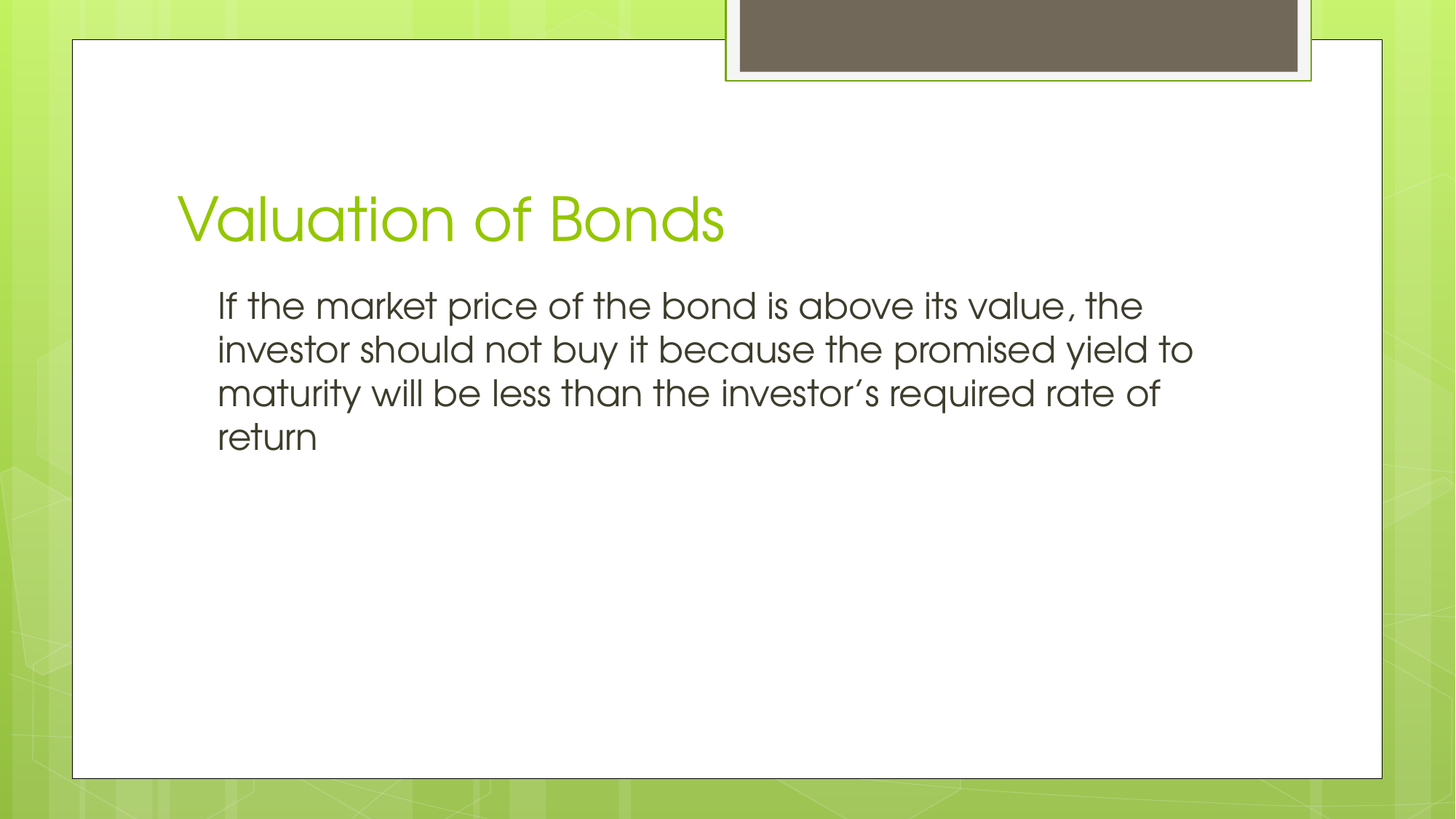

# Valuation of Bonds
	If the market price of the bond is above its value, the investor should not buy it because the promised yield to maturity will be less than the investor’s required rate of return